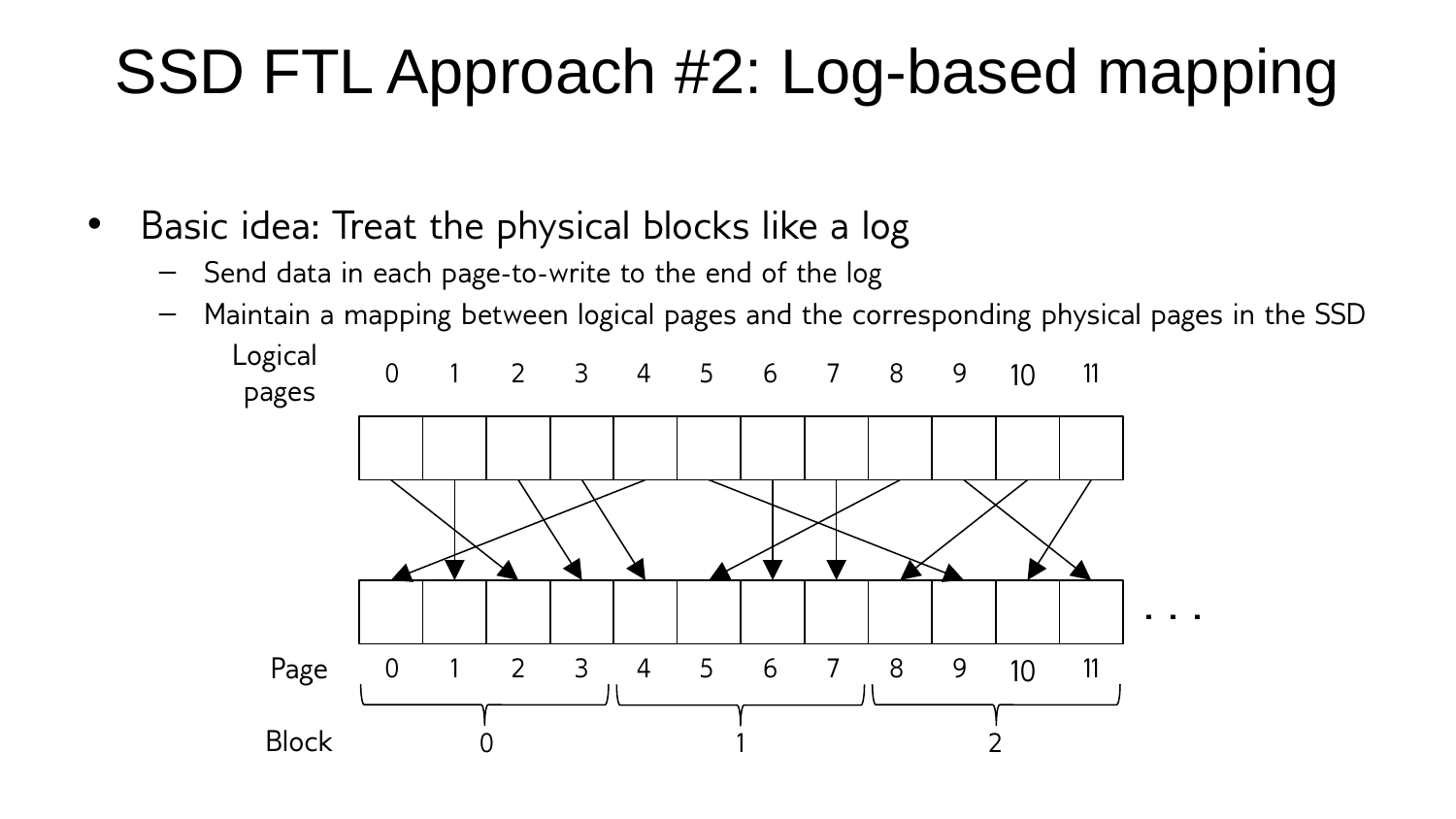

# SSD FTL Approach #2: Log-based mapping
Basic idea: Treat the physical blocks like a log
Send data in each page-to-write to the end of the log
Maintain a mapping between logical pages and the corresponding physical pages in the SSD
Logical
pages
10
11
2
3
6
7
8
9
0
1
4
5

. . .

Page
10
11
8
9
2
3
0
1
6
7
4
5

0

2

1
Block